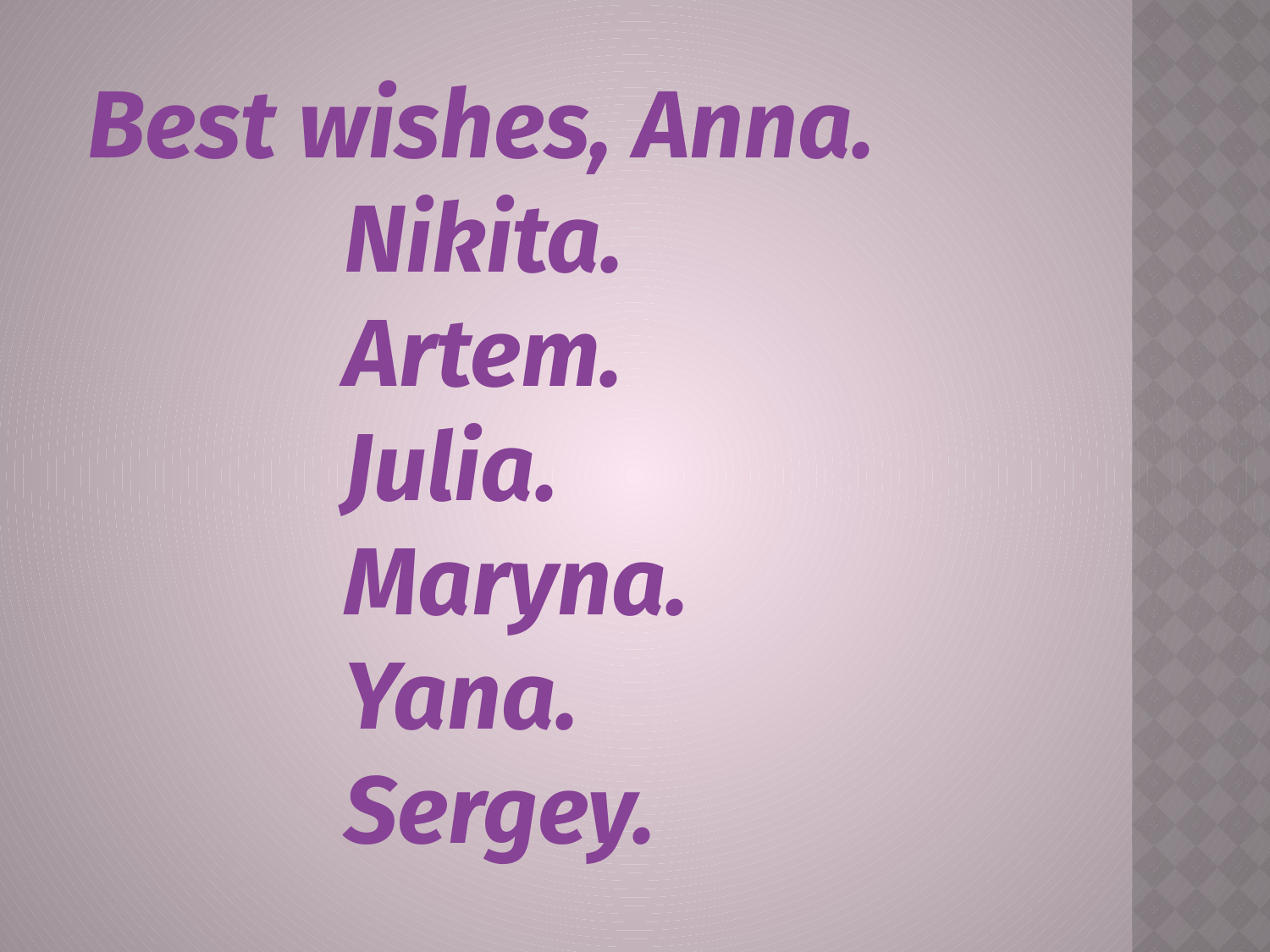

Best wishes, Anna.
	      Nikita.
	      Artem.
	      Julia.
	      Maryna.
	      Yana.
	      Sergey.